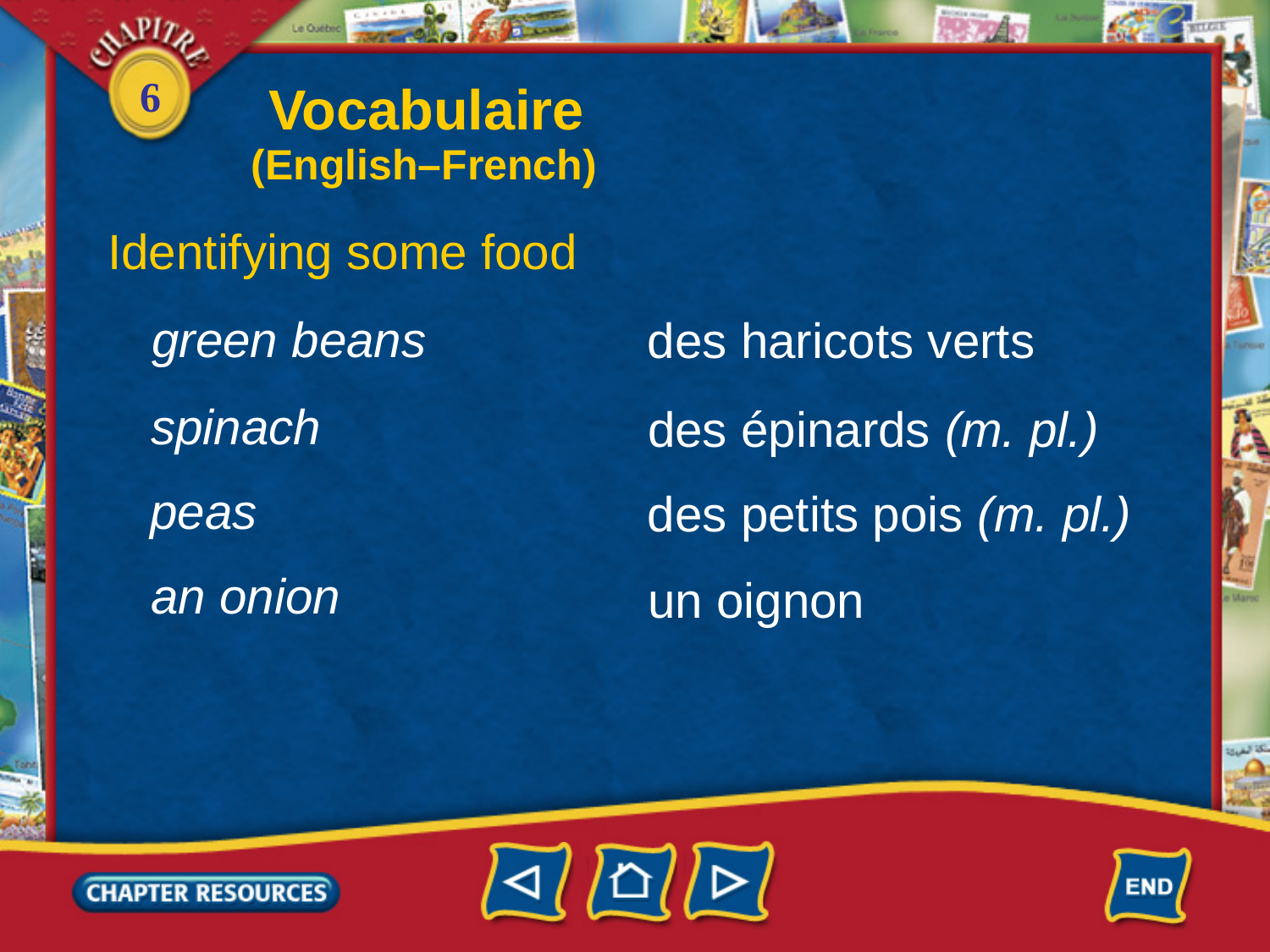

Vocabulaire
(English–French)
Identifying some food
green beans
des haricots verts
spinach
des épinards (m. pl.)
peas
des petits pois (m. pl.)
an onion
un oignon